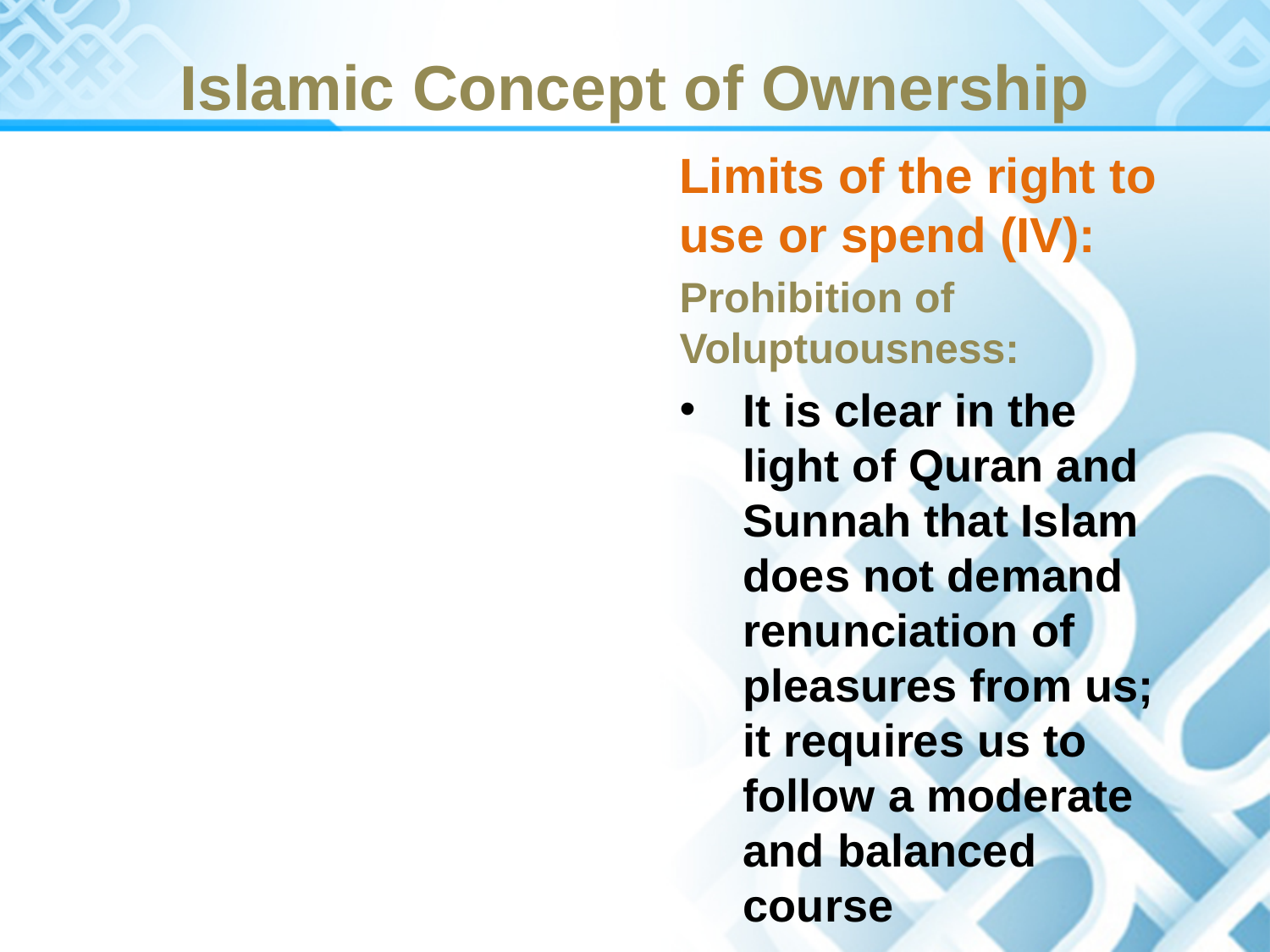

Islamic Concept of Ownership
Limits of the right to use or spend (IV):
Prohibition of Voluptuousness:
It is clear in the light of Quran and Sunnah that Islam does not demand renunciation of pleasures from us; it requires us to follow a moderate and balanced course